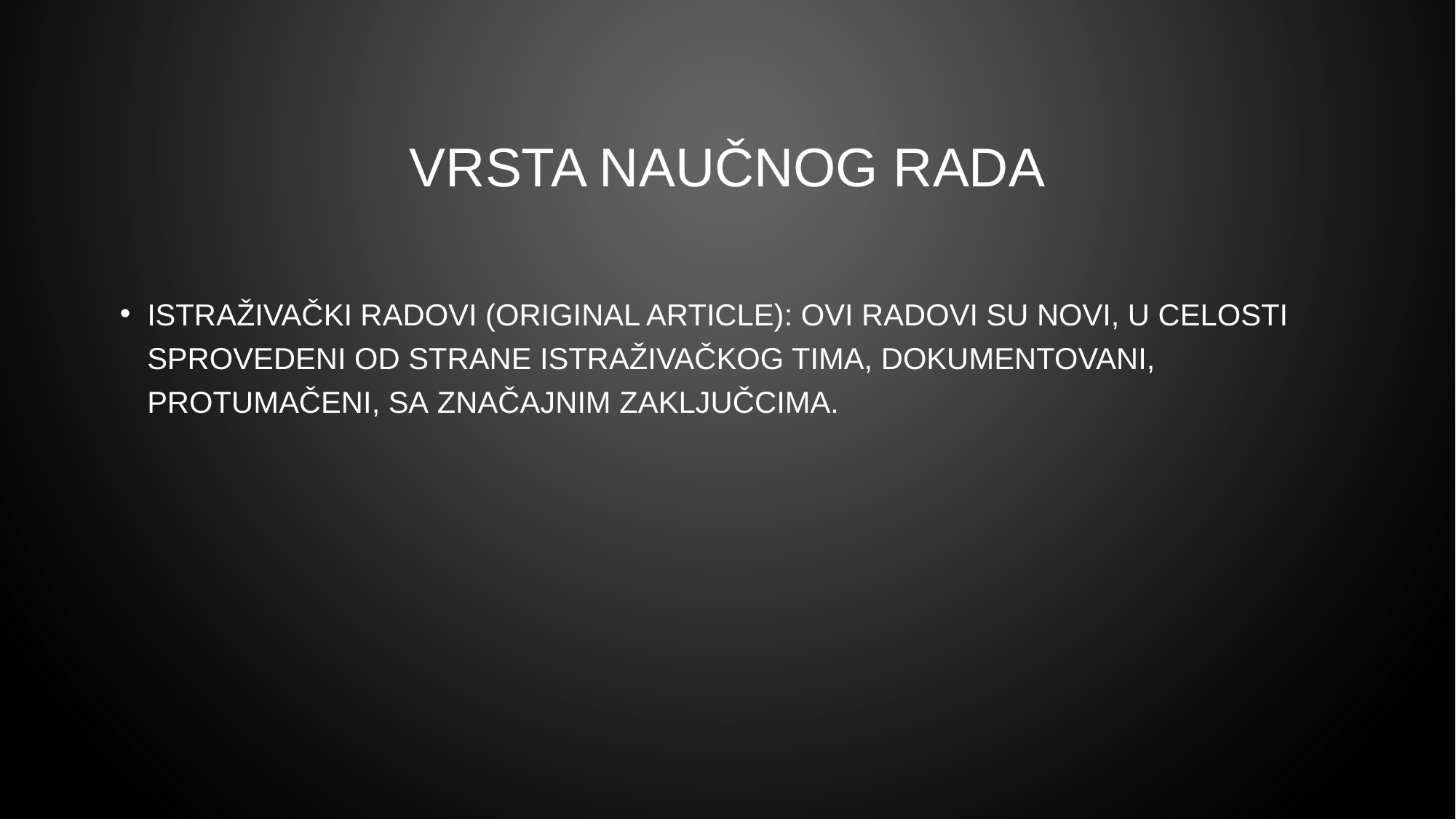

# vrsta naučnog rada
Istraživački radovi (original article): ovi radovi su novi, u celosti sprovedeni od strane istraživačkog tima, dokumentovani, protumačeni, sa značajnim zaključcima.